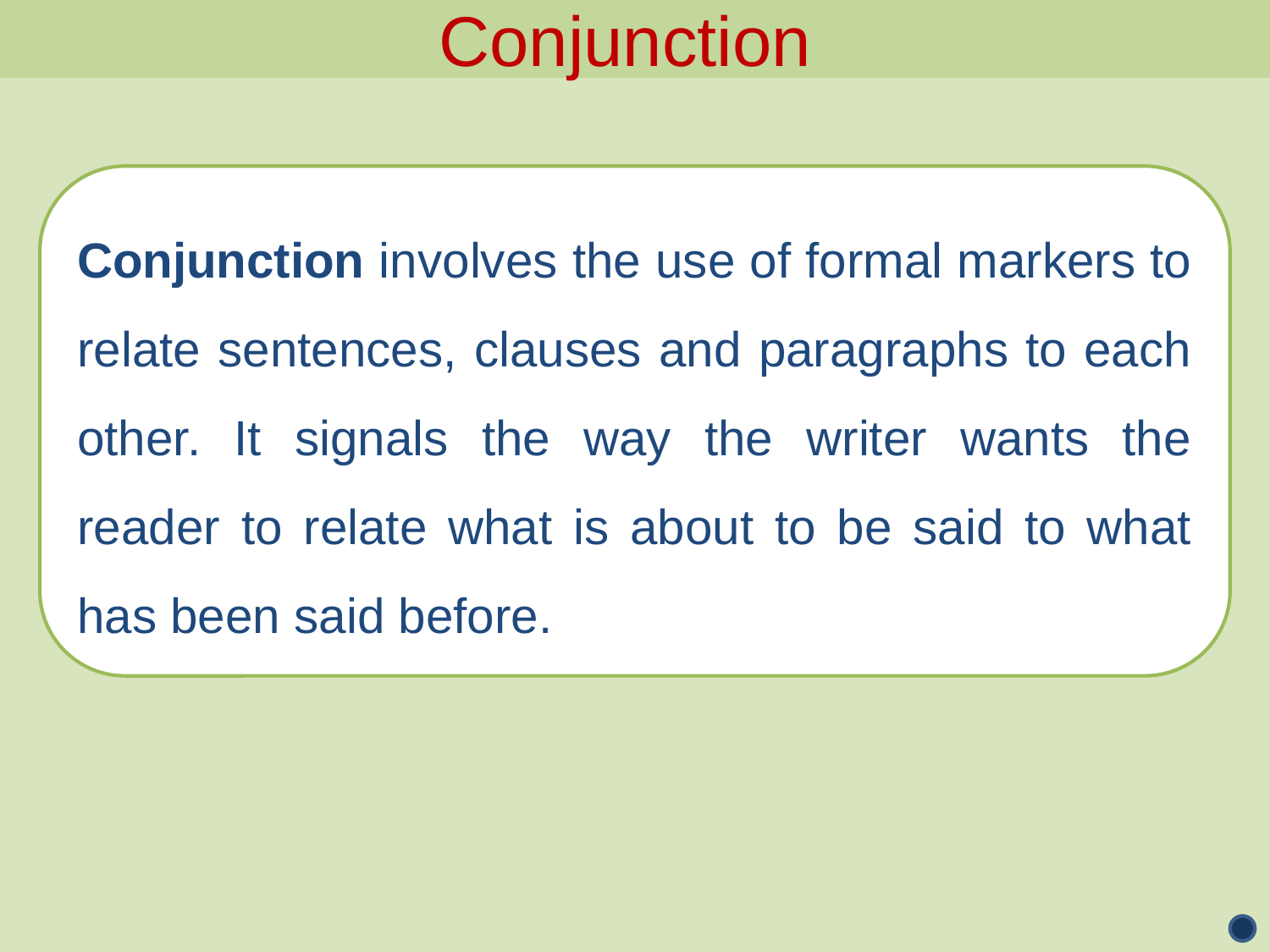

Conjunction
Conjunction involves the use of formal markers to relate sentences, clauses and paragraphs to each other. It signals the way the writer wants the reader to relate what is about to be said to what has been said before.